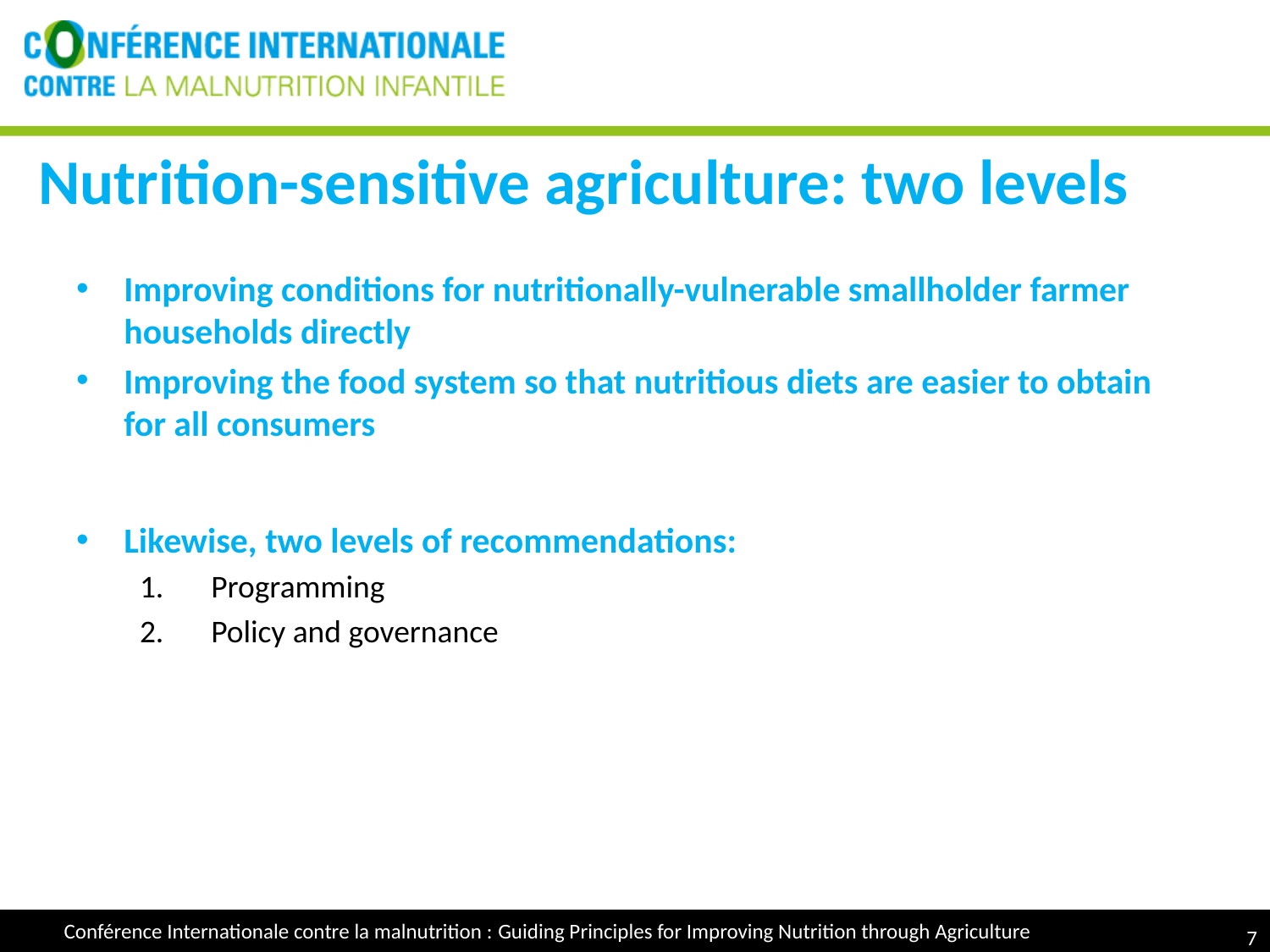

# Nutrition-sensitive agriculture: two levels
Improving conditions for nutritionally-vulnerable smallholder farmer households directly
Improving the food system so that nutritious diets are easier to obtain for all consumers

Likewise, two levels of recommendations:
Programming
Policy and governance
7